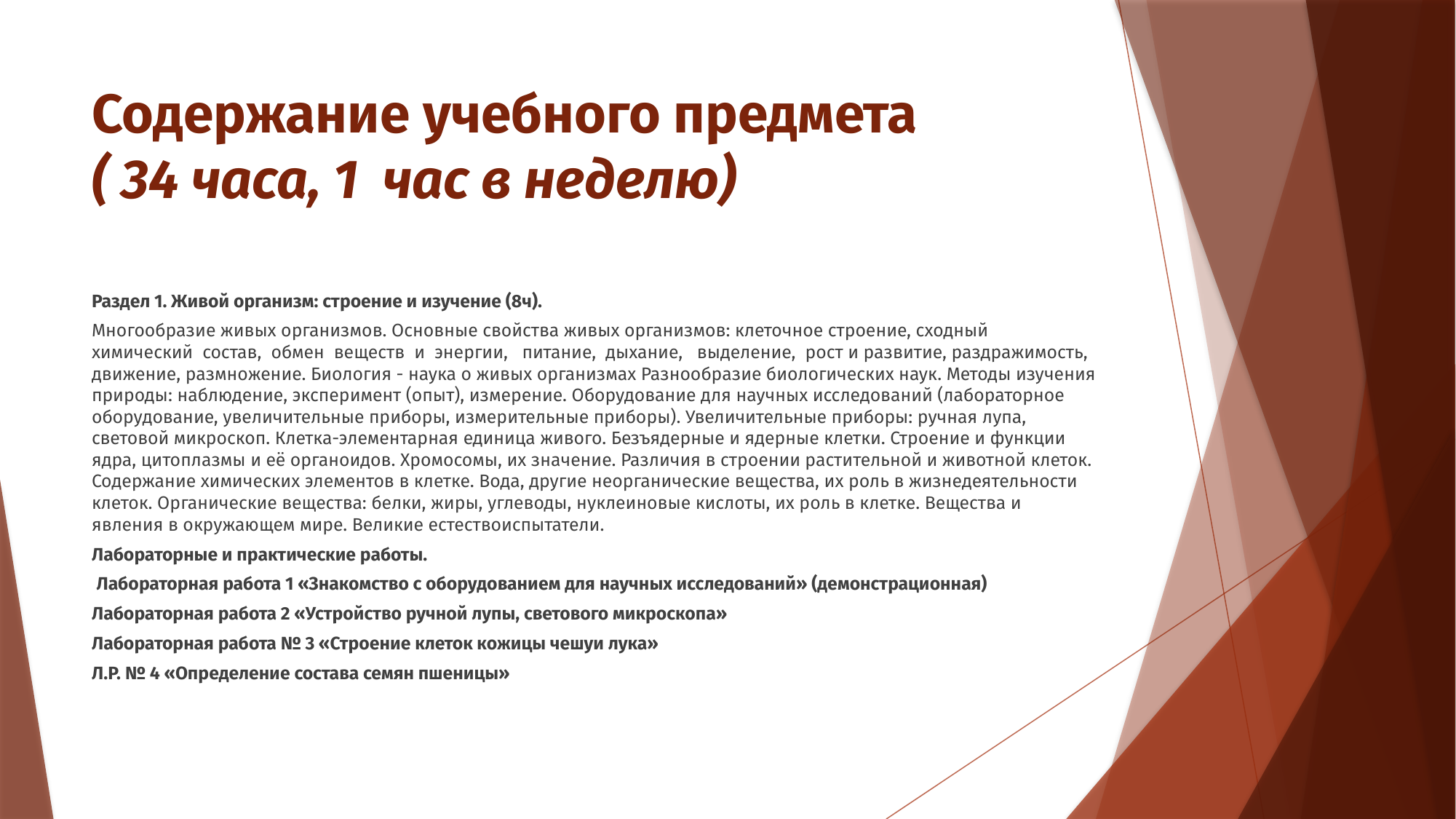

# Содержание учебного предмета ( 34 часа, 1  час в неделю)

Раздел 1. Живой организм: строение и изучение (8ч).
Многообразие живых организмов. Основные свойства живых организмов: клеточное строение, сходный  химический  состав,  обмен  веществ  и  энергии,   питание,  дыхание,   выделение,  рост и развитие, раздражимость, движение, размножение. Биология - наука о живых организмах Разнооб­разие биологических наук. Методы изучения природы: наблюдение, эксперимент (опыт), измерение. Оборудование для научных исследований (лабораторное оборудование, увеличительные приборы, измерительные приборы). Увеличительные приборы: ручная лупа, световой микроскоп. Клетка-эле­ментарная единица живого. Безъядерные и ядерные клетки. Строение и функции ядра, цитоплазмы и её органоидов. Хромосомы, их значение. Различия в строении растительной и животной клеток. Содержание химических элементов в клетке. Вода, другие неорганические вещества, их роль в жиз­недеятельности клеток. Органические вещества: белки, жиры, углеводы, нуклеиновые кислоты, их роль в клетке. Вещества и явления в окружающем мире. Великие естествоиспытатели.
Лабораторные и практические работы.
 Лабораторная работа 1 «Знакомст­во с оборудованием для научных исследований» (демонстрационная)
Лабора­торная работа 2 «Устройство ручной лупы, светового микроскопа»
Лабораторная работа № 3 «Строение клеток кожицы чешуи лука»
Л.Р. № 4 «Определение состава семян пшеницы»